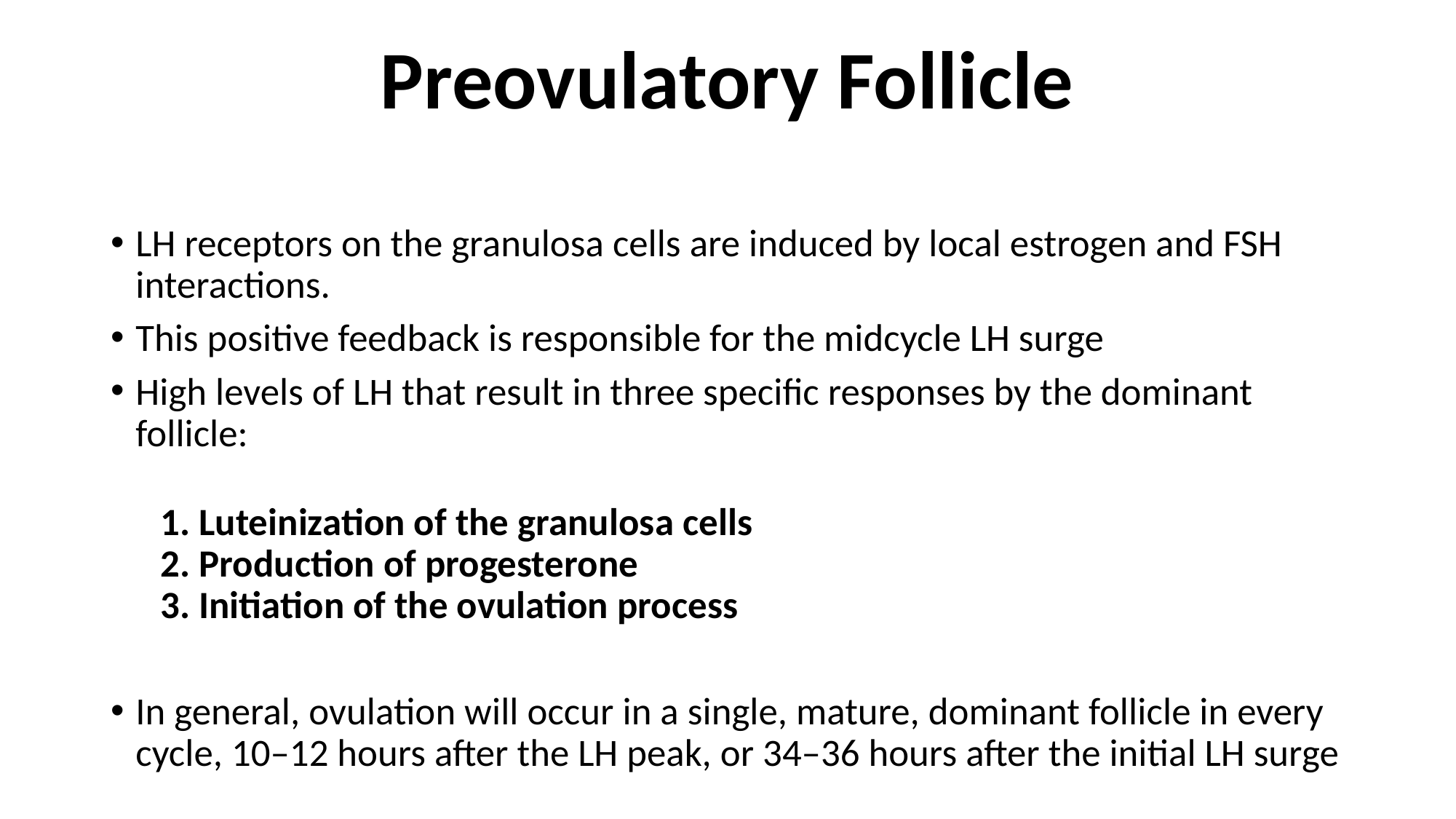

# Preovulatory Follicle
LH receptors on the granulosa cells are induced by local estrogen and FSH interactions.
This positive feedback is responsible for the midcycle LH surge
High levels of LH that result in three specific responses by the dominant follicle:
1. Luteinization of the granulosa cells
2. Production of progesterone
3. Initiation of the ovulation process

In general, ovulation will occur in a single, mature, dominant follicle in every cycle, 10–12 hours after the LH peak, or 34–36 hours after the initial LH surge